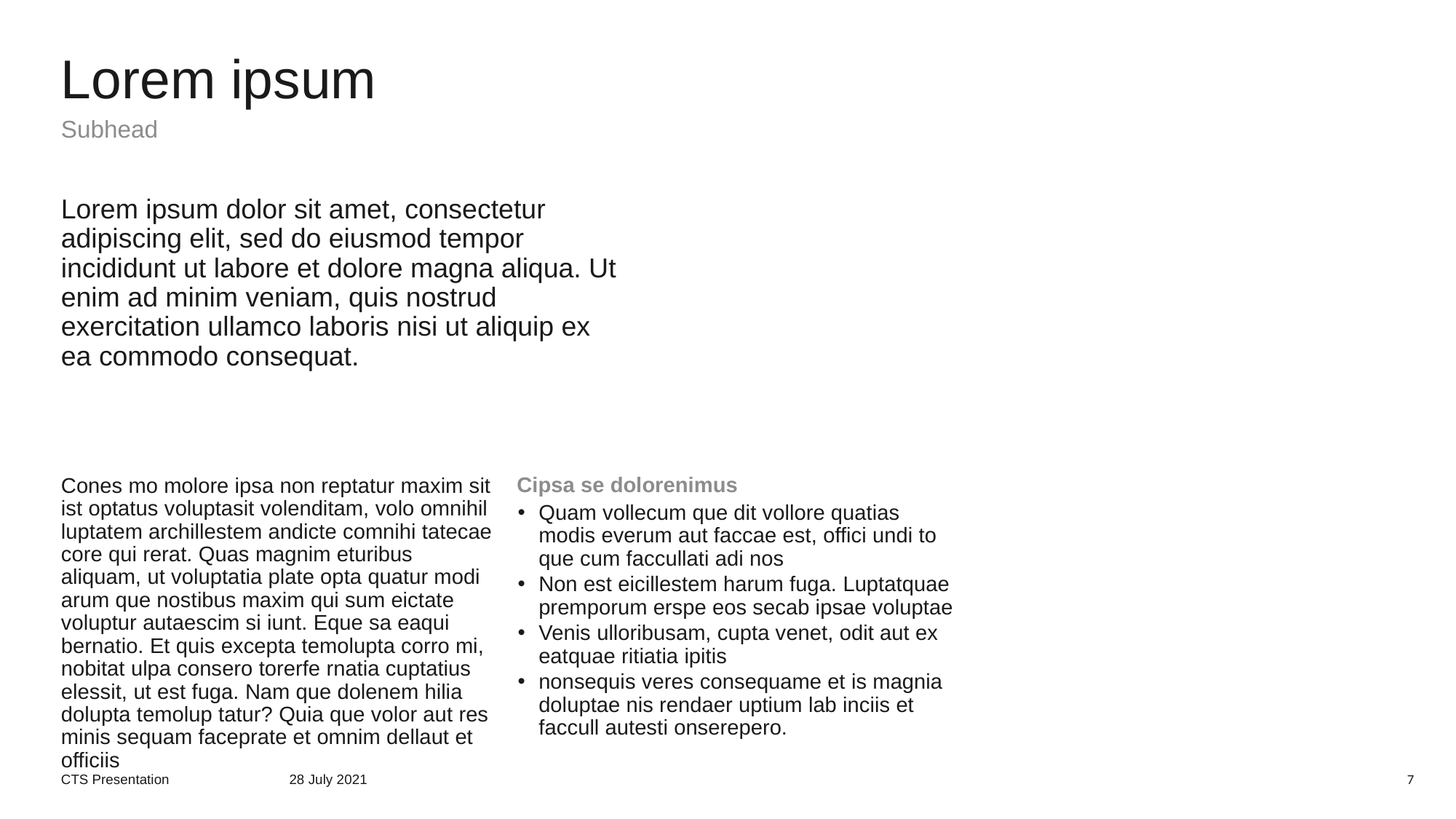

# Lorem ipsum
Subhead
Lorem ipsum dolor sit amet, consectetur adipiscing elit, sed do eiusmod tempor incididunt ut labore et dolore magna aliqua. Ut enim ad minim veniam, quis nostrud exercitation ullamco laboris nisi ut aliquip ex ea commodo consequat.
Cipsa se dolorenimus
Cones mo molore ipsa non reptatur maxim sit ist optatus voluptasit volenditam, volo omnihil luptatem archillestem andicte comnihi tatecae core qui rerat. Quas magnim eturibus aliquam, ut voluptatia plate opta quatur modi arum que nostibus maxim qui sum eictate voluptur autaescim si iunt. Eque sa eaqui bernatio. Et quis excepta temolupta corro mi, nobitat ulpa consero torerfe rnatia cuptatius elessit, ut est fuga. Nam que dolenem hilia dolupta temolup tatur? Quia que volor aut res minis sequam faceprate et omnim dellaut et officiis
Quam vollecum que dit vollore quatias modis everum aut faccae est, offici undi to que cum faccullati adi nos
Non est eicillestem harum fuga. Luptatquae premporum erspe eos secab ipsae voluptae
Venis ulloribusam, cupta venet, odit aut ex eatquae ritiatia ipitis
nonsequis veres consequame et is magnia doluptae nis rendaer uptium lab inciis et faccull autesti onserepero.

CTS Presentation
28 July 2021
7